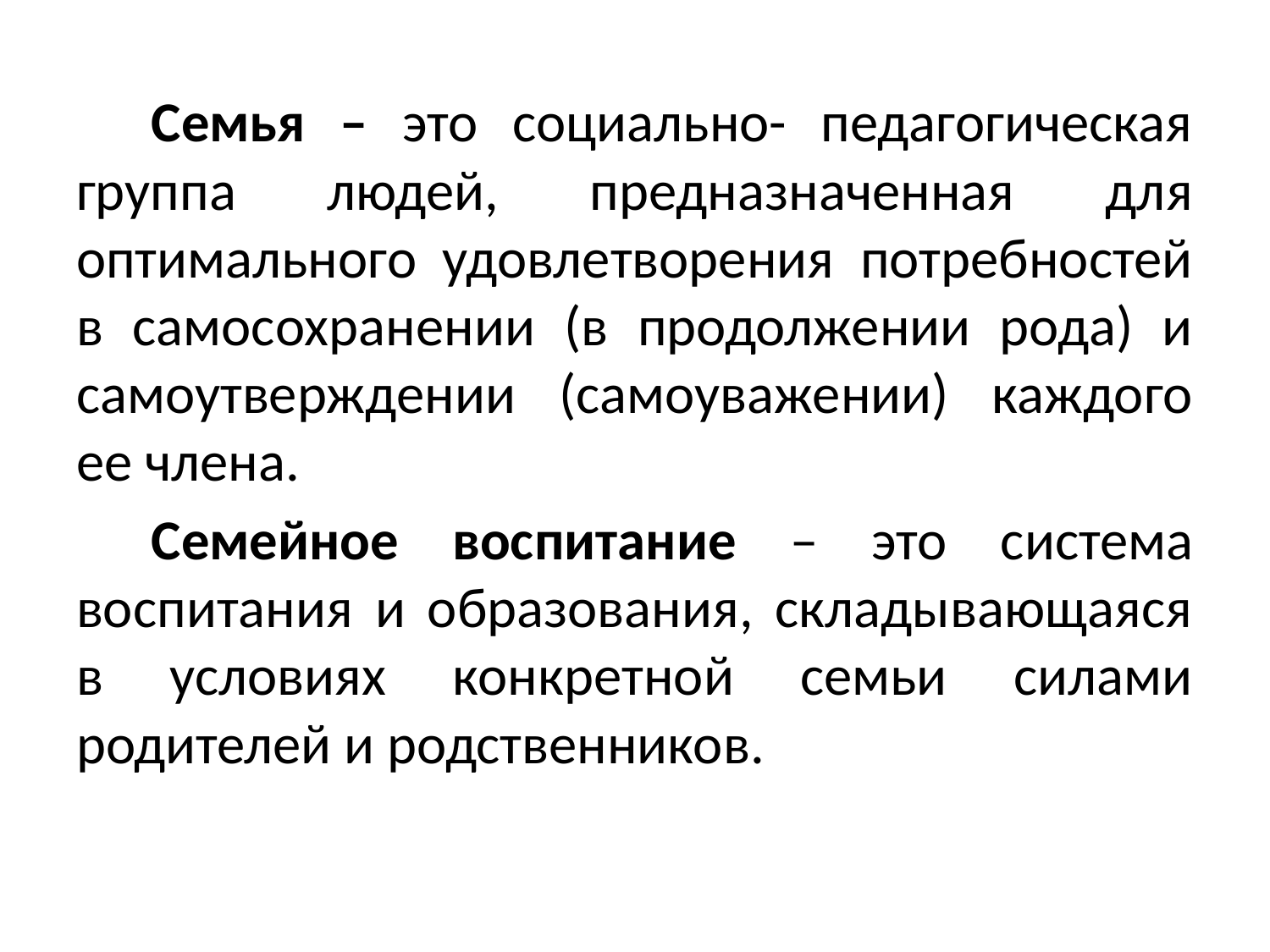

#
Семья – это социально- педагогическая группа людей, предназначенная для оптимального удовлетворения потребностей в самосохранении (в продолжении рода) и самоутверждении (самоуважении) каждого ее члена.
Семейное воспитание – это система воспитания и образования, складывающаяся в условиях конкретной семьи силами родителей и родственников.